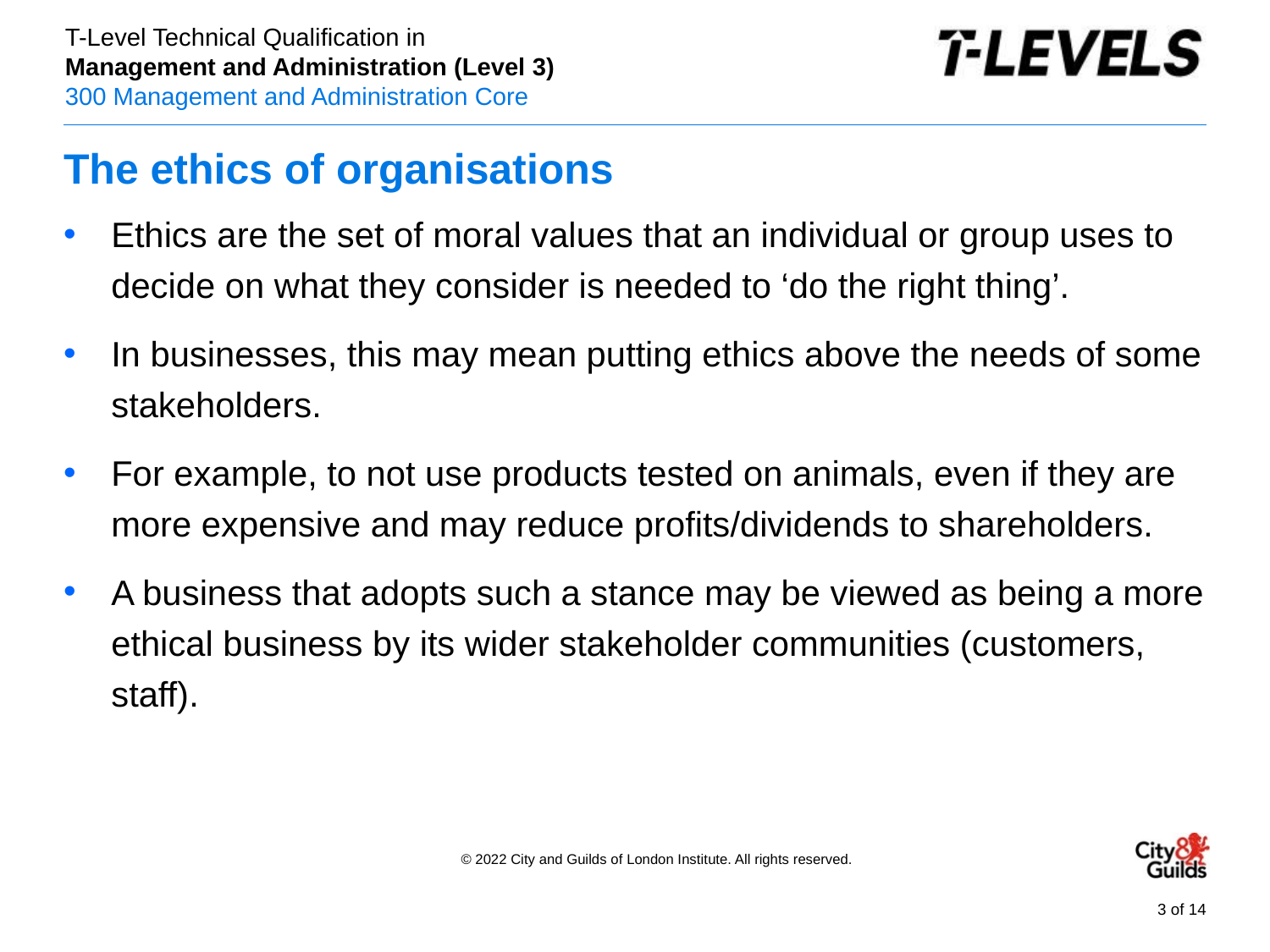

# The ethics of organisations
Ethics are the set of moral values that an individual or group uses to decide on what they consider is needed to ‘do the right thing’.
In businesses, this may mean putting ethics above the needs of some stakeholders.
For example, to not use products tested on animals, even if they are more expensive and may reduce profits/dividends to shareholders.
A business that adopts such a stance may be viewed as being a more ethical business by its wider stakeholder communities (customers, staff).